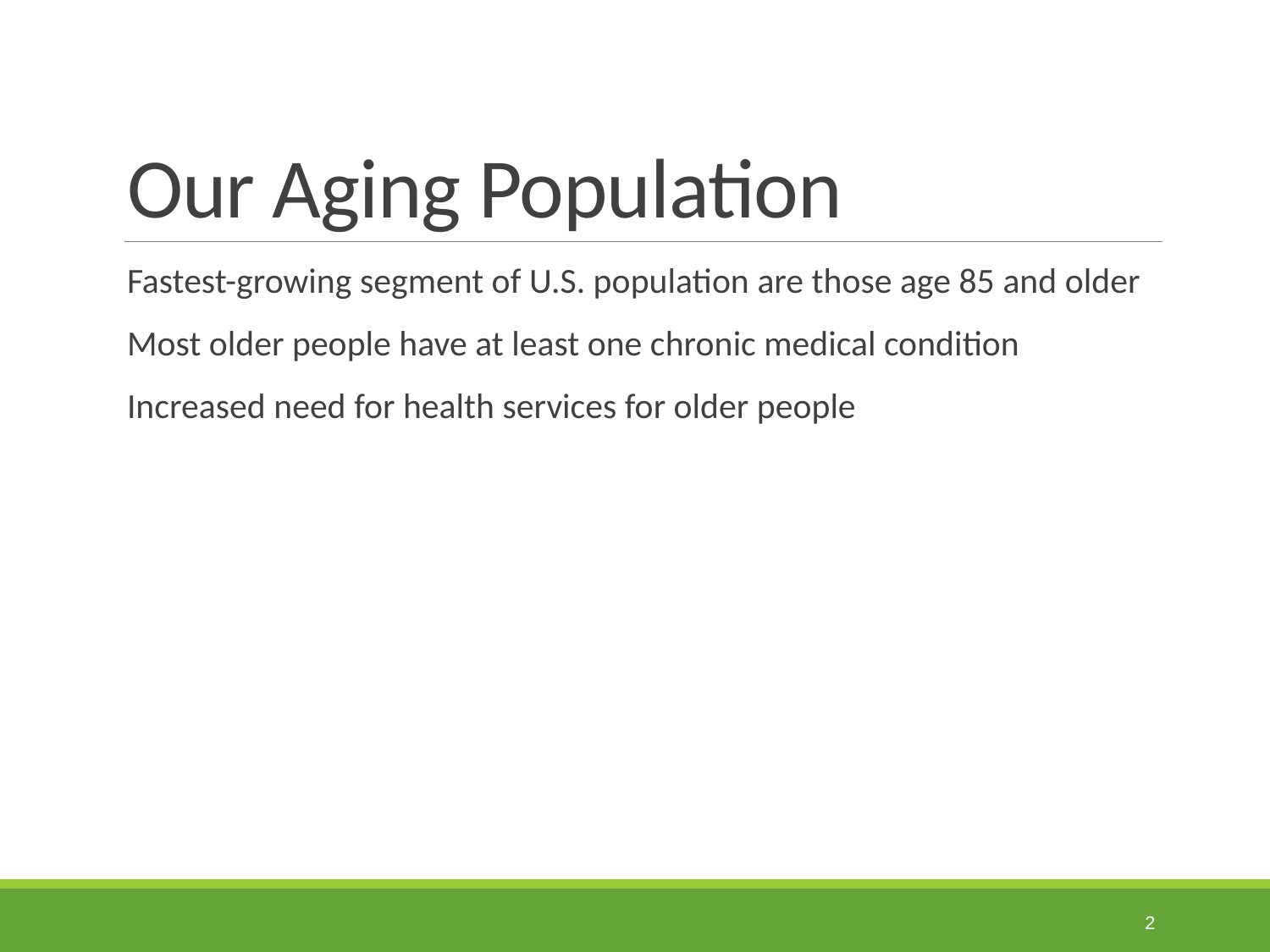

# Our Aging Population
Fastest-growing segment of U.S. population are those age 85 and older
Most older people have at least one chronic medical condition
Increased need for health services for older people
 2